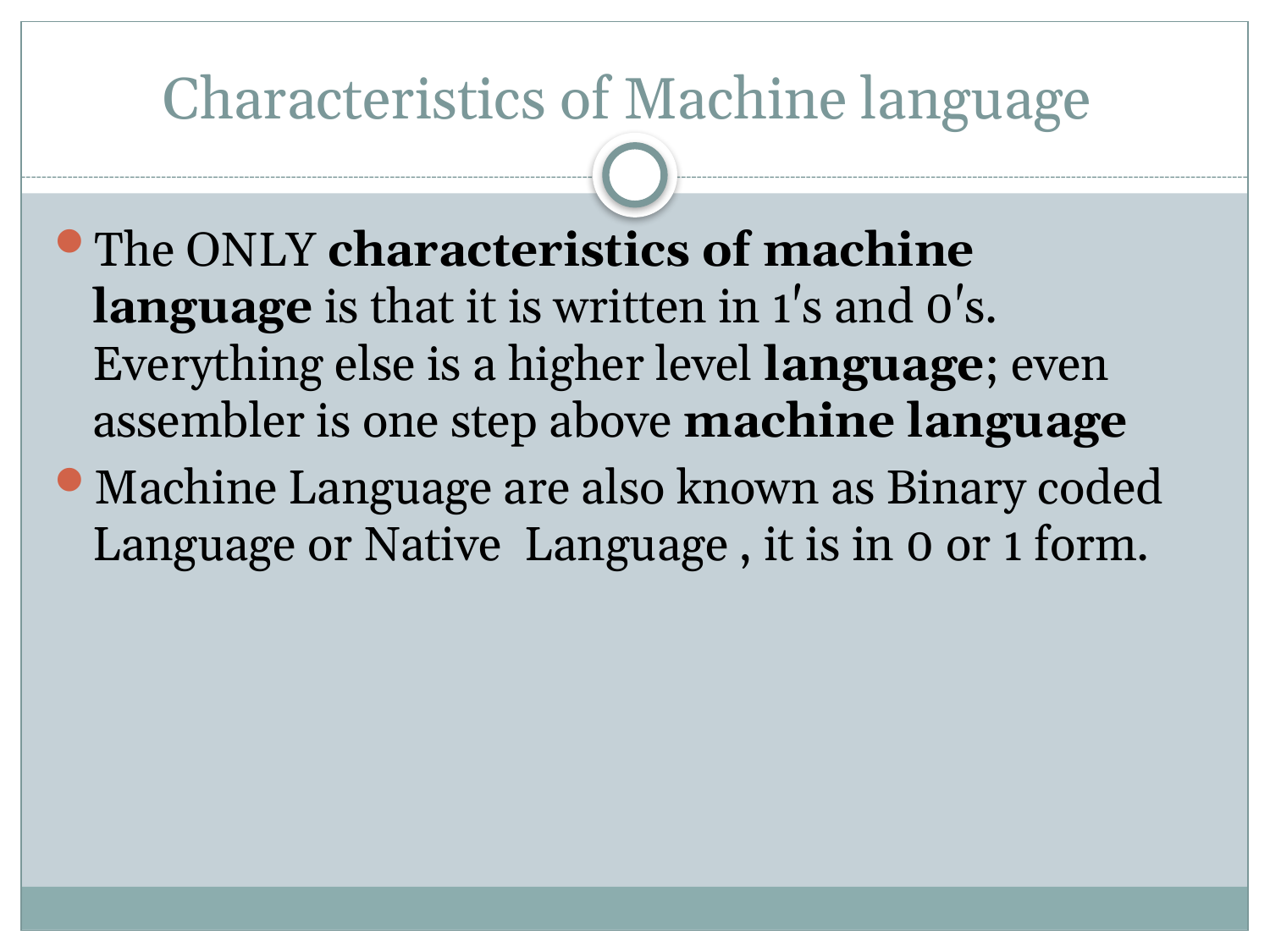

# Characteristics of Machine language
The ONLY characteristics of machine language is that it is written in 1's and 0's. Everything else is a higher level language; even assembler is one step above machine language
Machine Language are also known as Binary coded  Language or Native  Language , it is in 0 or 1 form.